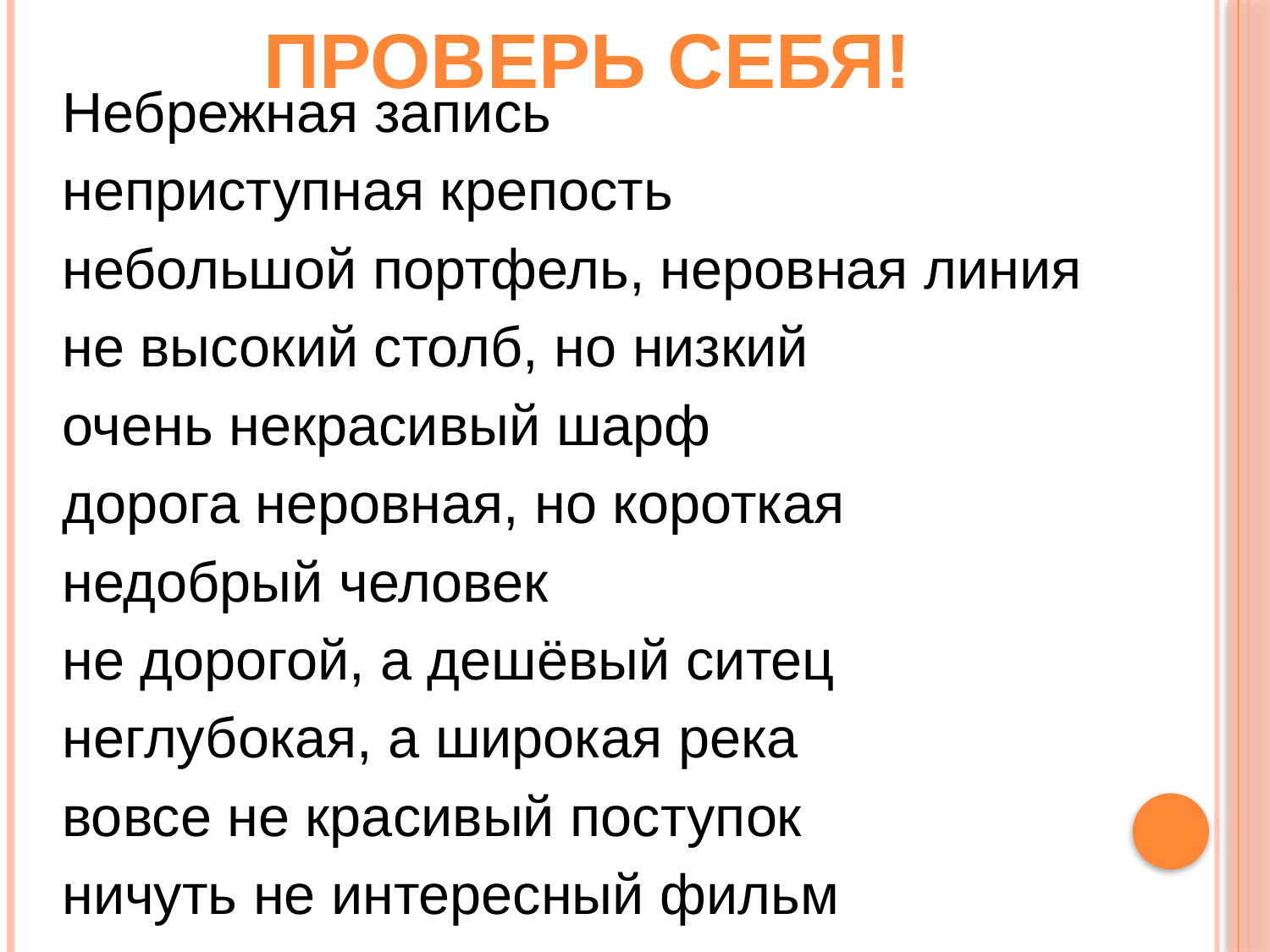

# Проверь себя!
Небрежная запись
неприступная крепость
небольшой портфель, неровная линия
не высокий столб, но низкий
очень некрасивый шарф
дорога неровная, но короткая
недобрый человек
не дорогой, а дешёвый ситец
неглубокая, а широкая река
вовсе не красивый поступок
ничуть не интересный фильм